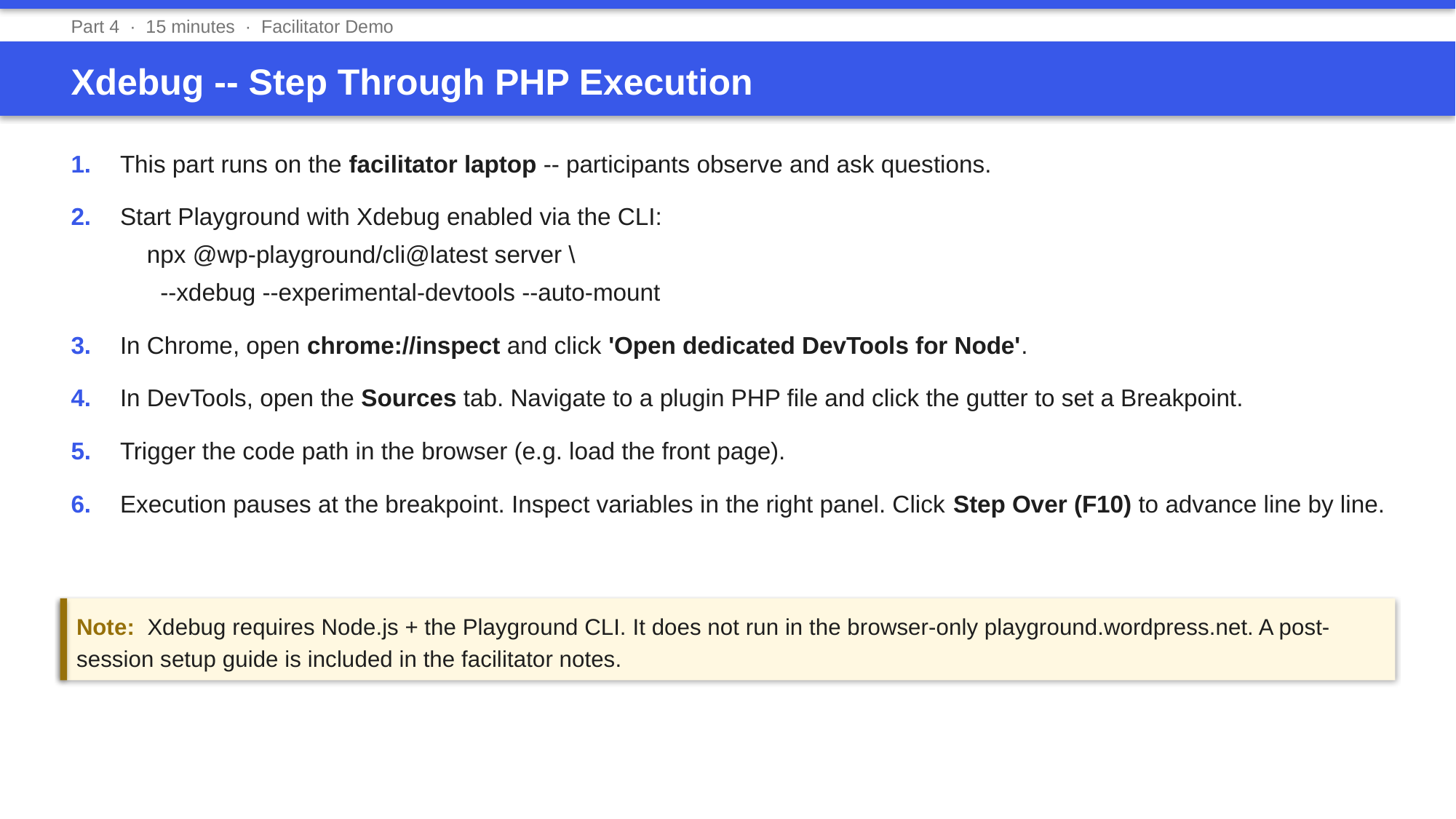

Part 4  ·  15 minutes  ·  Facilitator Demo

Xdebug -- Step Through PHP Execution
1.	This part runs on the facilitator laptop -- participants observe and ask questions.
2.	Start Playground with Xdebug enabled via the CLI:
    npx @wp-playground/cli@latest server \
      --xdebug --experimental-devtools --auto-mount
3.	In Chrome, open chrome://inspect and click 'Open dedicated DevTools for Node'.
4.	In DevTools, open the Sources tab. Navigate to a plugin PHP file and click the gutter to set a Breakpoint.
5.	Trigger the code path in the browser (e.g. load the front page).
6.	Execution pauses at the breakpoint. Inspect variables in the right panel. Click Step Over (F10) to advance line by line.

Note:  Xdebug requires Node.js + the Playground CLI. It does not run in the browser-only playground.wordpress.net. A post-session setup guide is included in the facilitator notes.